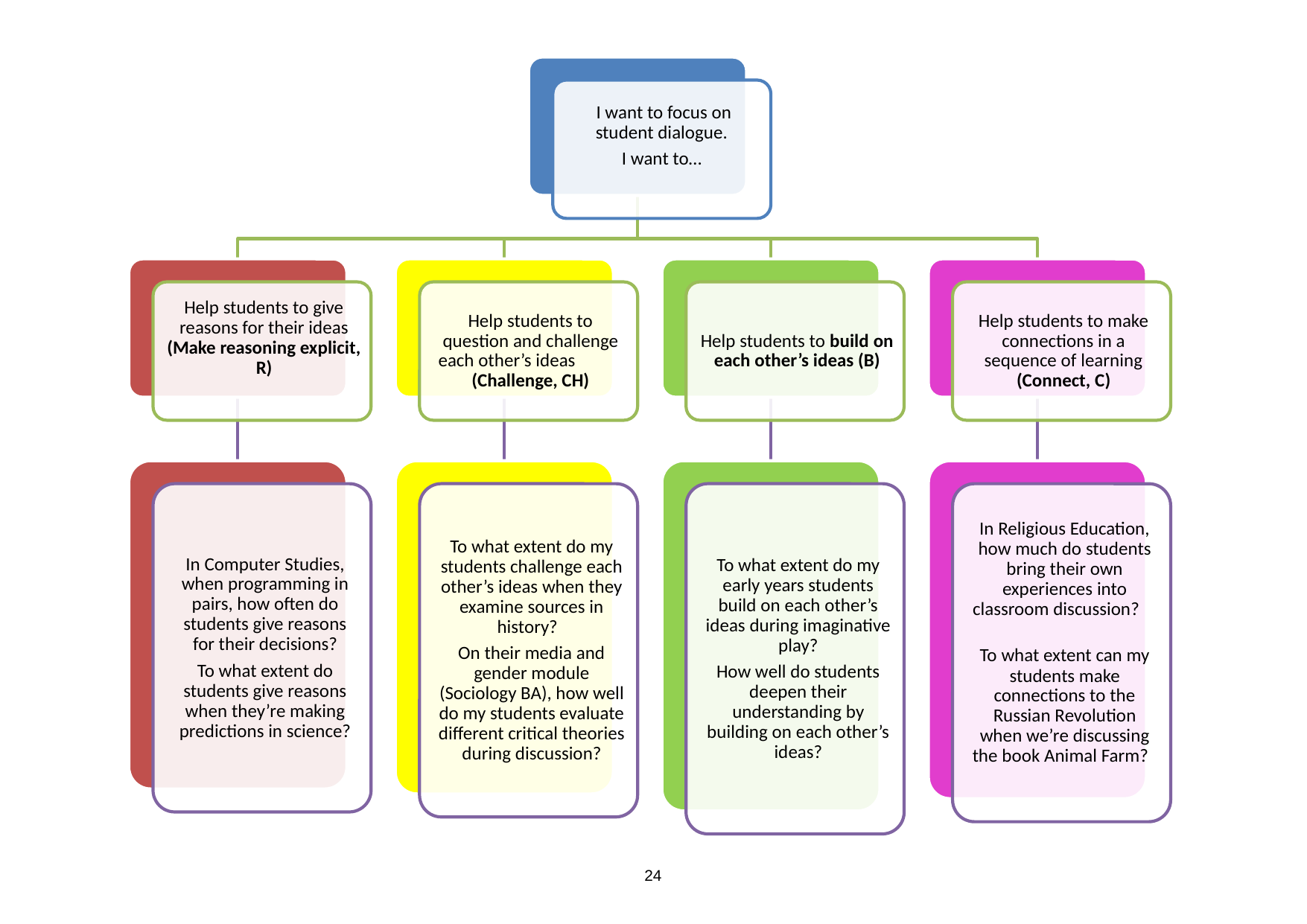

I want to focus on student dialogue.
I want to…

Help students to give reasons for their ideas (Make reasoning explicit, R)

In Computer Studies, when programming in pairs, how often do students give reasons for their decisions?
To what extent do students give reasons when they’re making predictions in science?
Help students to question and challenge each other’s ideas            (Challenge, CH)
To what extent do my students challenge each other’s ideas when they examine sources in history?
On their media and gender module (Sociology BA), how well do my students evaluate different critical theories during discussion?
Help students to build on each other’s ideas (B)
To what extent do my early years students build on each other’s ideas during imaginative play?
How well do students deepen their understanding by building on each other’s ideas?
Help students to make connections in a sequence of learning (Connect, C)
In Religious Education, how much do students bring their own experiences into classroom discussion?
To what extent can my students make connections to the Russian Revolution when we’re discussing the book Animal Farm?
24